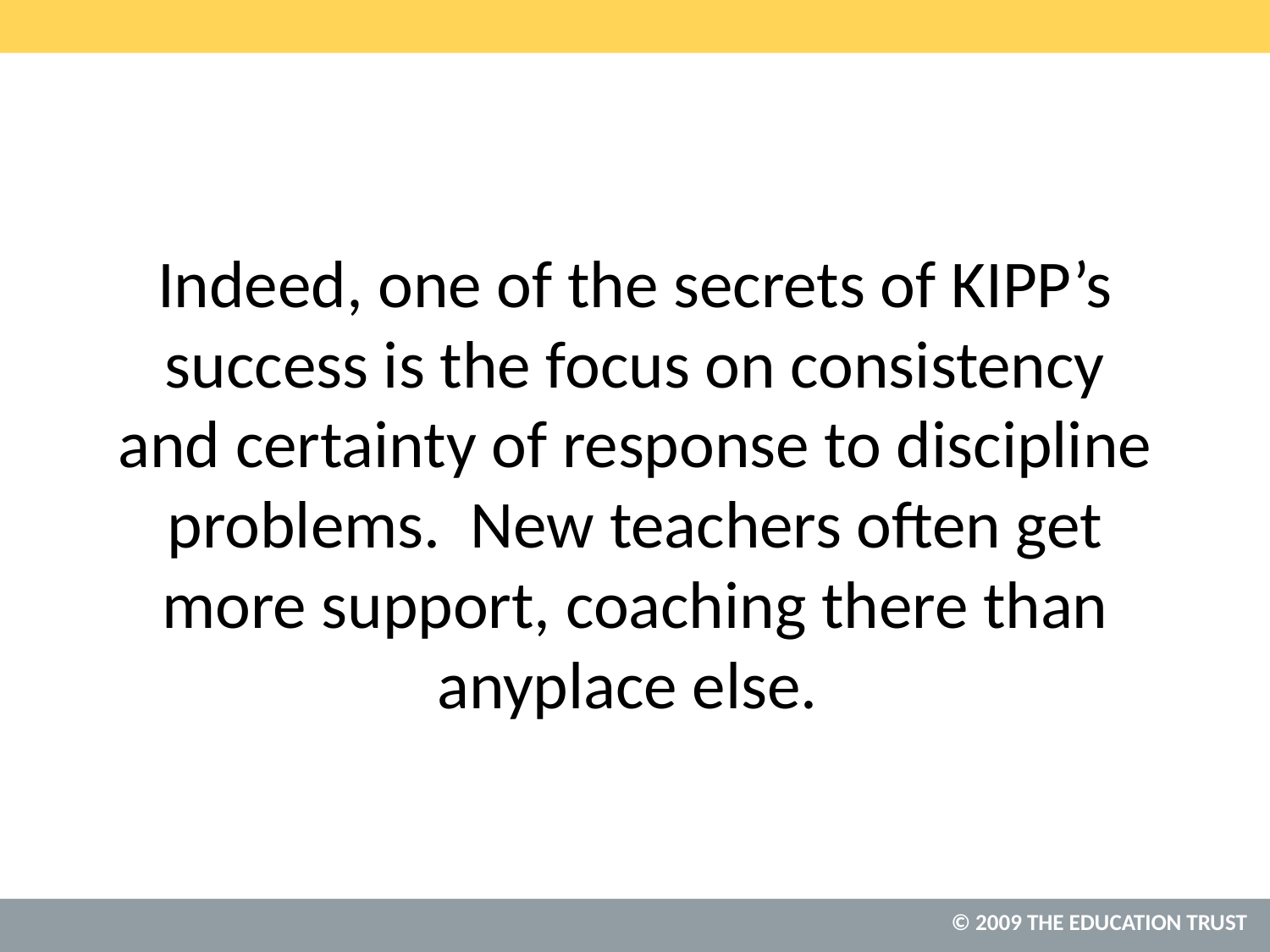

# Indeed, one of the secrets of KIPP’s success is the focus on consistency and certainty of response to discipline problems.  New teachers often get more support, coaching there than anyplace else.